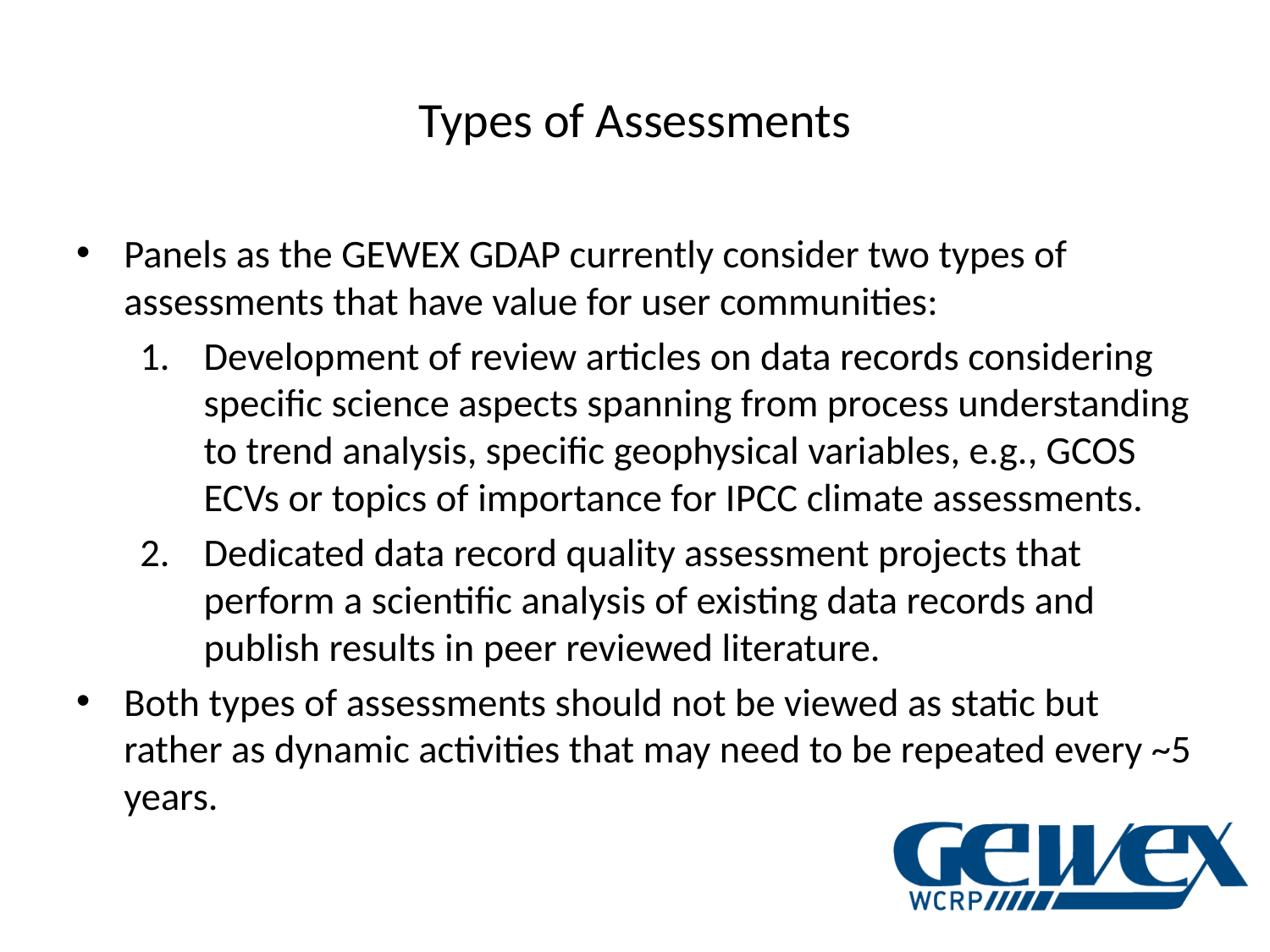

# Types of Assessments
Panels as the GEWEX GDAP currently consider two types of assessments that have value for user communities:
Development of review articles on data records considering specific science aspects spanning from process understanding to trend analysis, specific geophysical variables, e.g., GCOS ECVs or topics of importance for IPCC climate assessments.
Dedicated data record quality assessment projects that perform a scientific analysis of existing data records and publish results in peer reviewed literature.
Both types of assessments should not be viewed as static but rather as dynamic activities that may need to be repeated every ~5 years.